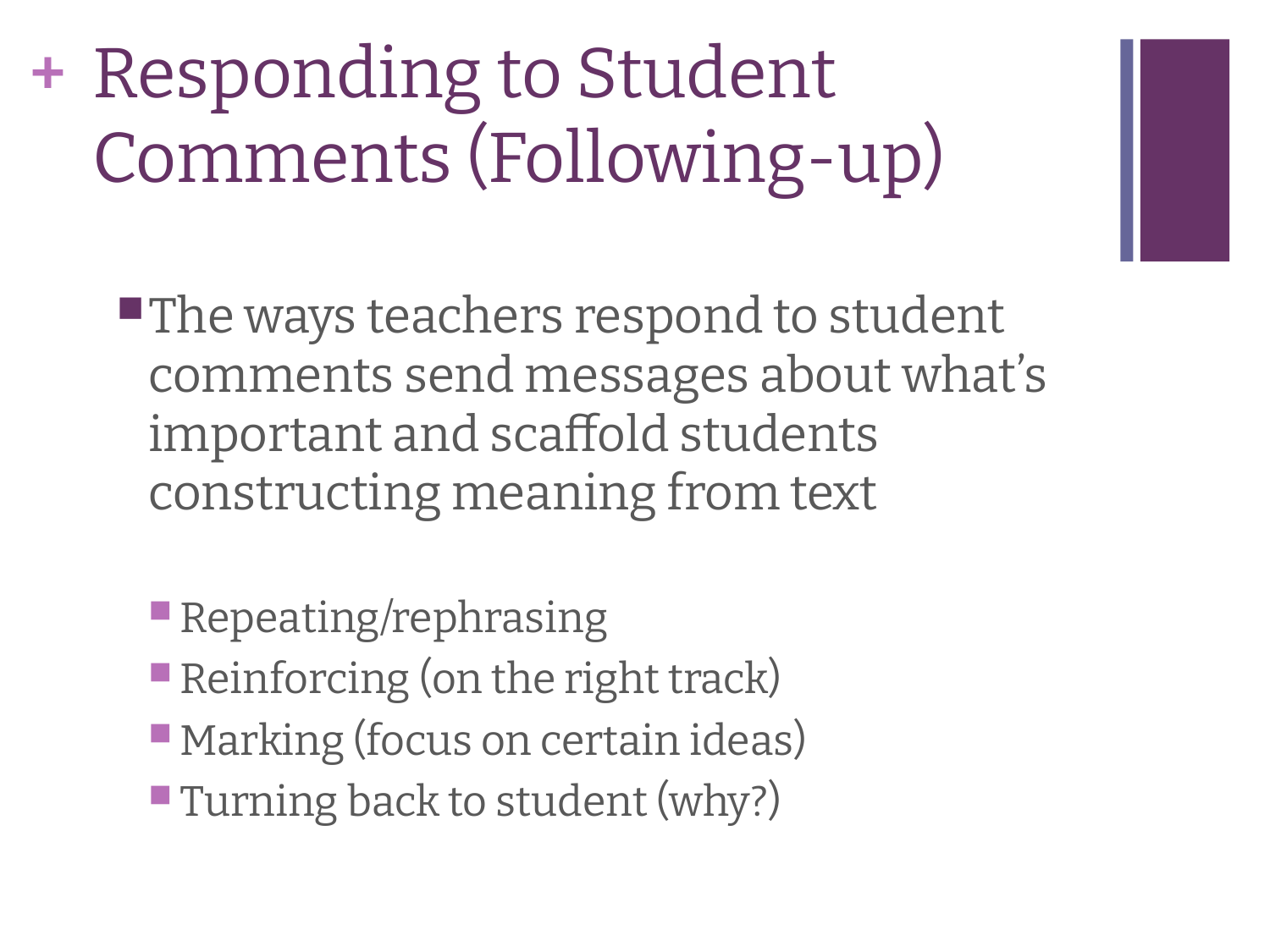

# Responding to Student Comments (Following-up)
The ways teachers respond to student comments send messages about what’s important and scaffold students constructing meaning from text
Repeating/rephrasing
Reinforcing (on the right track)
Marking (focus on certain ideas)
Turning back to student (why?)